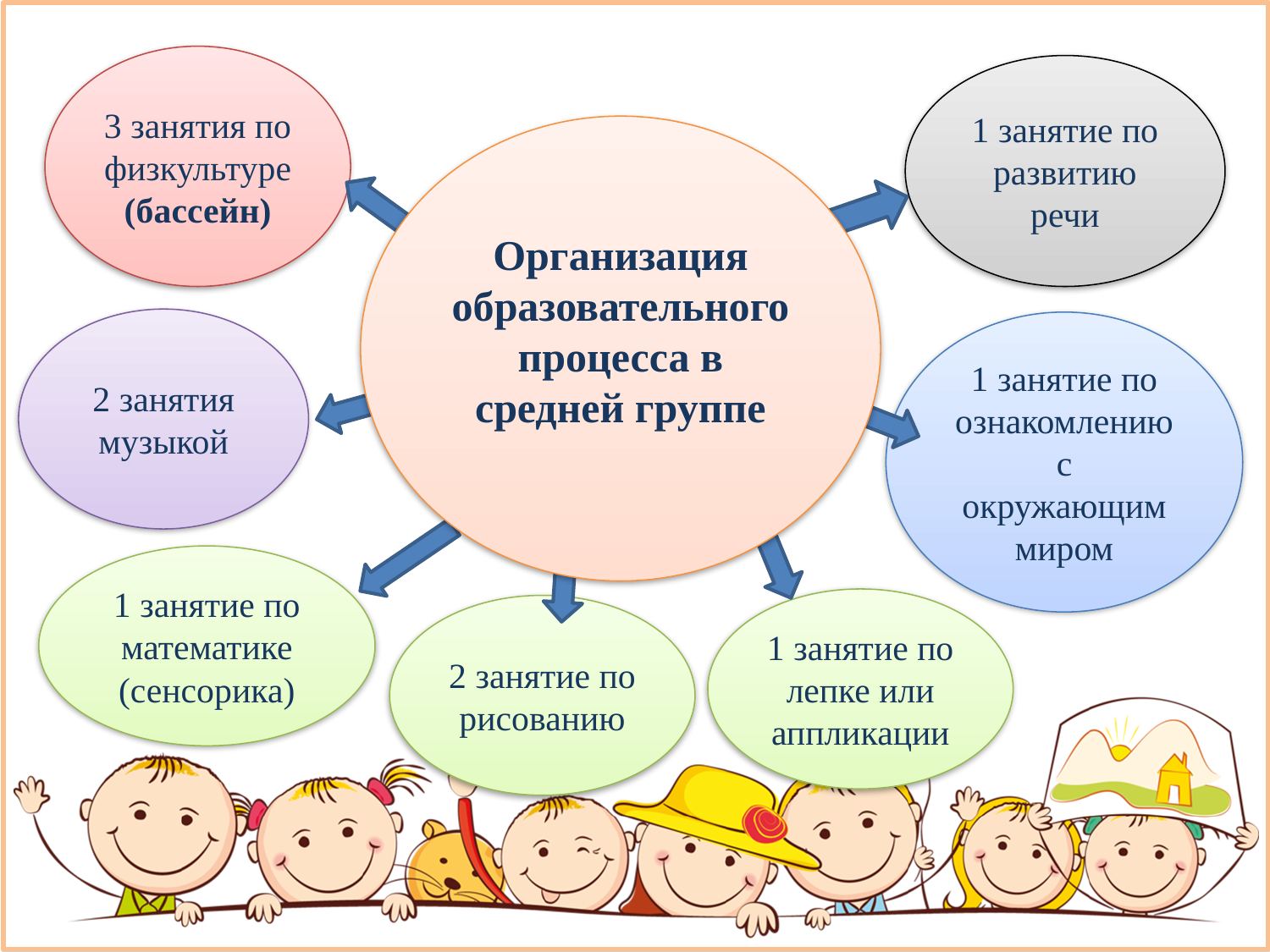

3 занятия по физкультуре
(бассейн)
1 занятие по развитию речи
Организация образовательного процесса в средней группе

2 занятия музыкой
1 занятие по ознакомлению с окружающим миром

1 занятие по математике
(сенсорика)

1 занятие по лепке или аппликации
2 занятие по рисованию